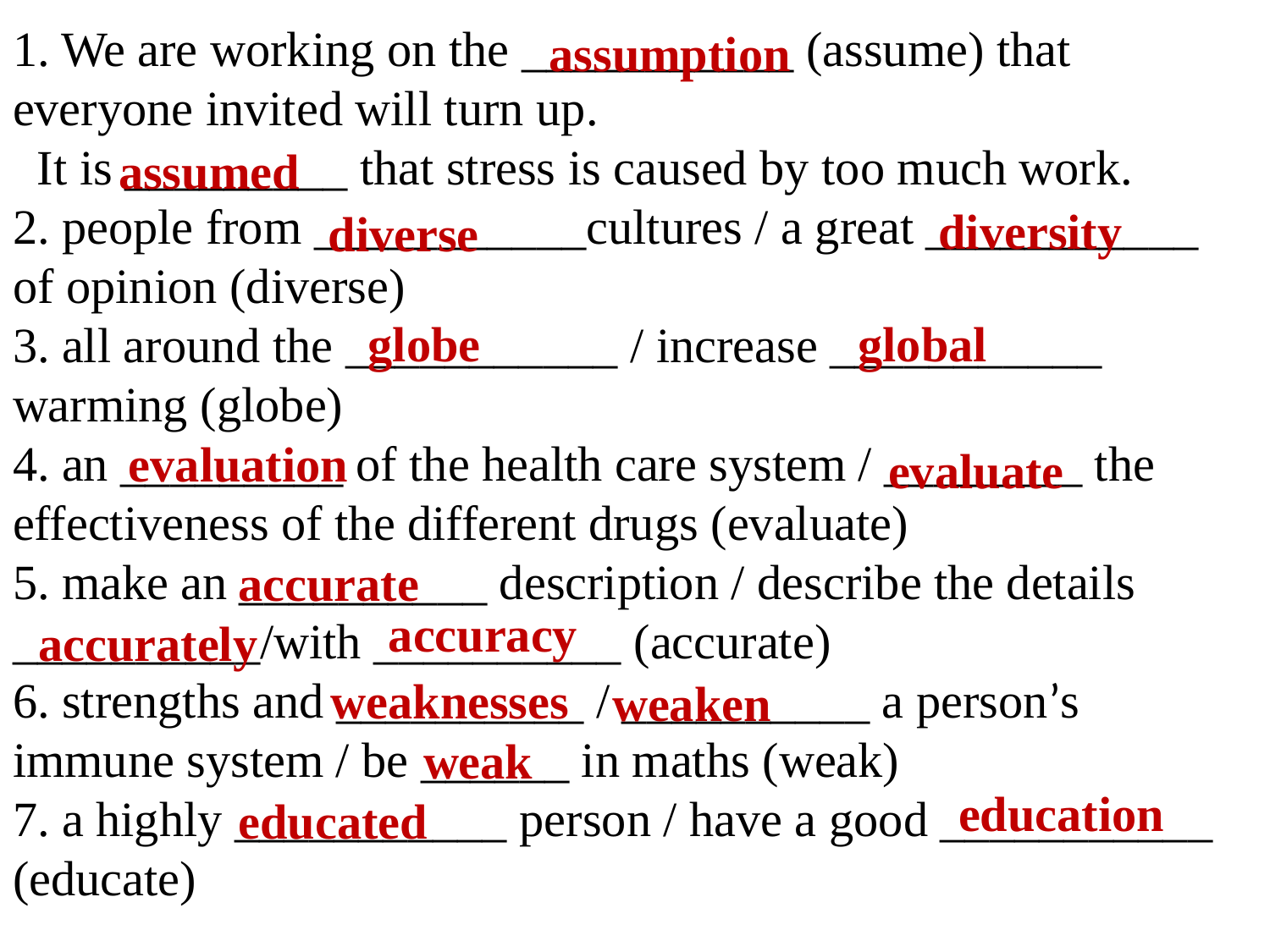

1. We are working on the ___________ (assume) that everyone invited will turn up.
  It is _________ that stress is caused by too much work.
2. people from ___________cultures / a great ___________ of opinion (diverse)
3. all around the ___________ / increase ___________ warming (globe)
4. an _________ of the health care system / ________ the effectiveness of the different drugs (evaluate)
5. make an __________ description / describe the details __________/with __________ (accurate)
6. strengths and __________ / __________ a person’s immune system / be ______ in maths (weak)
7. a highly ___________ person / have a good ___________ (educate)

assumption
assumed
diversity
diverse
globe
global
evaluation
evaluate
accurate
accuracy
accurately
weaknesses
weaken
weak
education
educated